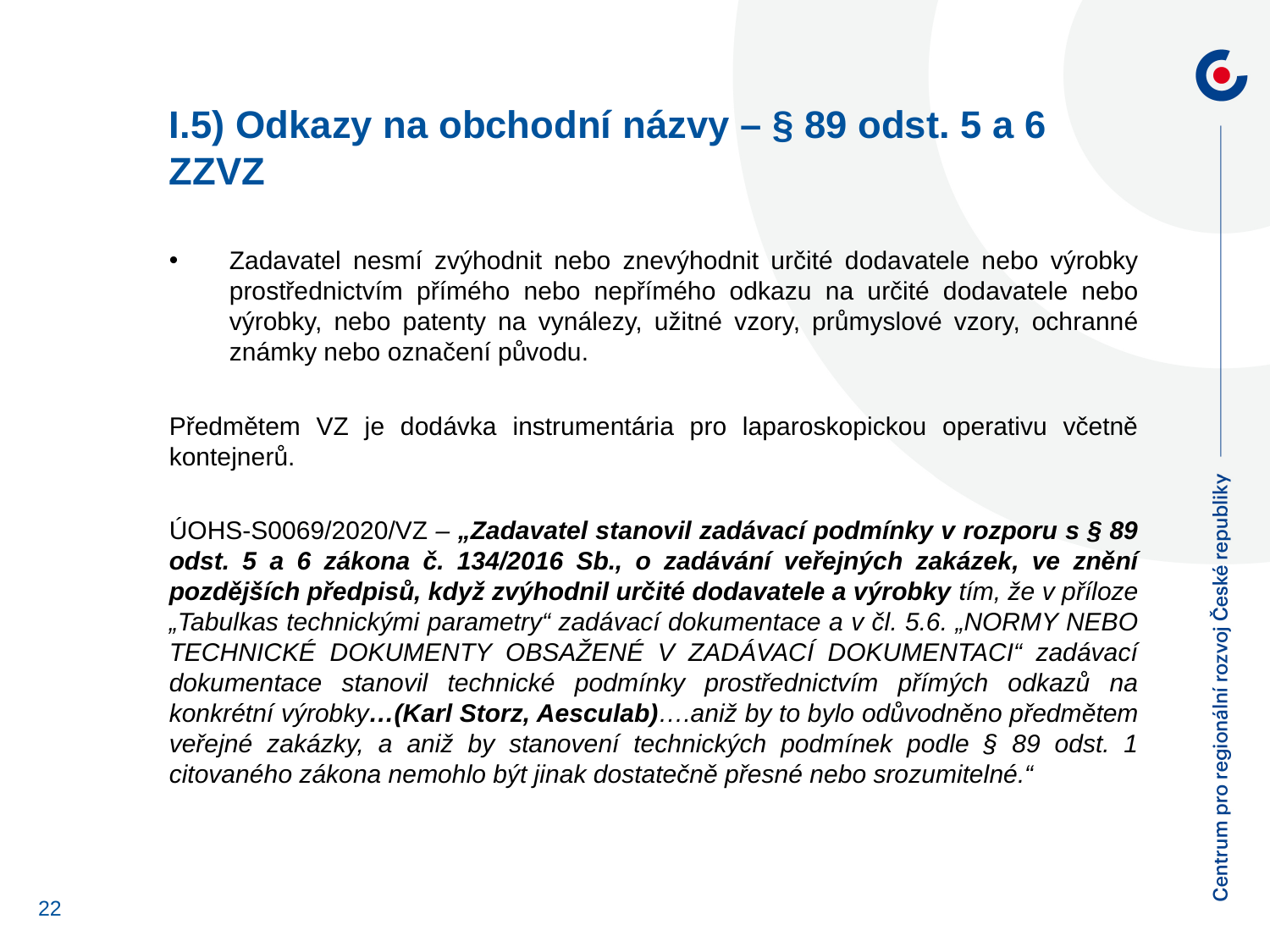

I.5) Odkazy na obchodní názvy – § 89 odst. 5 a 6 ZZVZ
Zadavatel nesmí zvýhodnit nebo znevýhodnit určité dodavatele nebo výrobky prostřednictvím přímého nebo nepřímého odkazu na určité dodavatele nebo výrobky, nebo patenty na vynálezy, užitné vzory, průmyslové vzory, ochranné známky nebo označení původu.

Předmětem VZ je dodávka instrumentária pro laparoskopickou operativu včetně kontejnerů.

ÚOHS-S0069/2020/VZ – „Zadavatel stanovil zadávací podmínky v rozporu s § 89 odst. 5 a 6 zákona č. 134/2016 Sb., o zadávání veřejných zakázek, ve znění pozdějších předpisů, když zvýhodnil určité dodavatele a výrobky tím, že v příloze „Tabulkas technickými parametry“ zadávací dokumentace a v čl. 5.6. „NORMY NEBO TECHNICKÉ DOKUMENTY OBSAŽENÉ V ZADÁVACÍ DOKUMENTACI“ zadávací dokumentace stanovil technické podmínky prostřednictvím přímých odkazů na konkrétní výrobky…(Karl Storz, Aesculab)….aniž by to bylo odůvodněno předmětem veřejné zakázky, a aniž by stanovení technických podmínek podle § 89 odst. 1 citovaného zákona nemohlo být jinak dostatečně přesné nebo srozumitelné.“
22